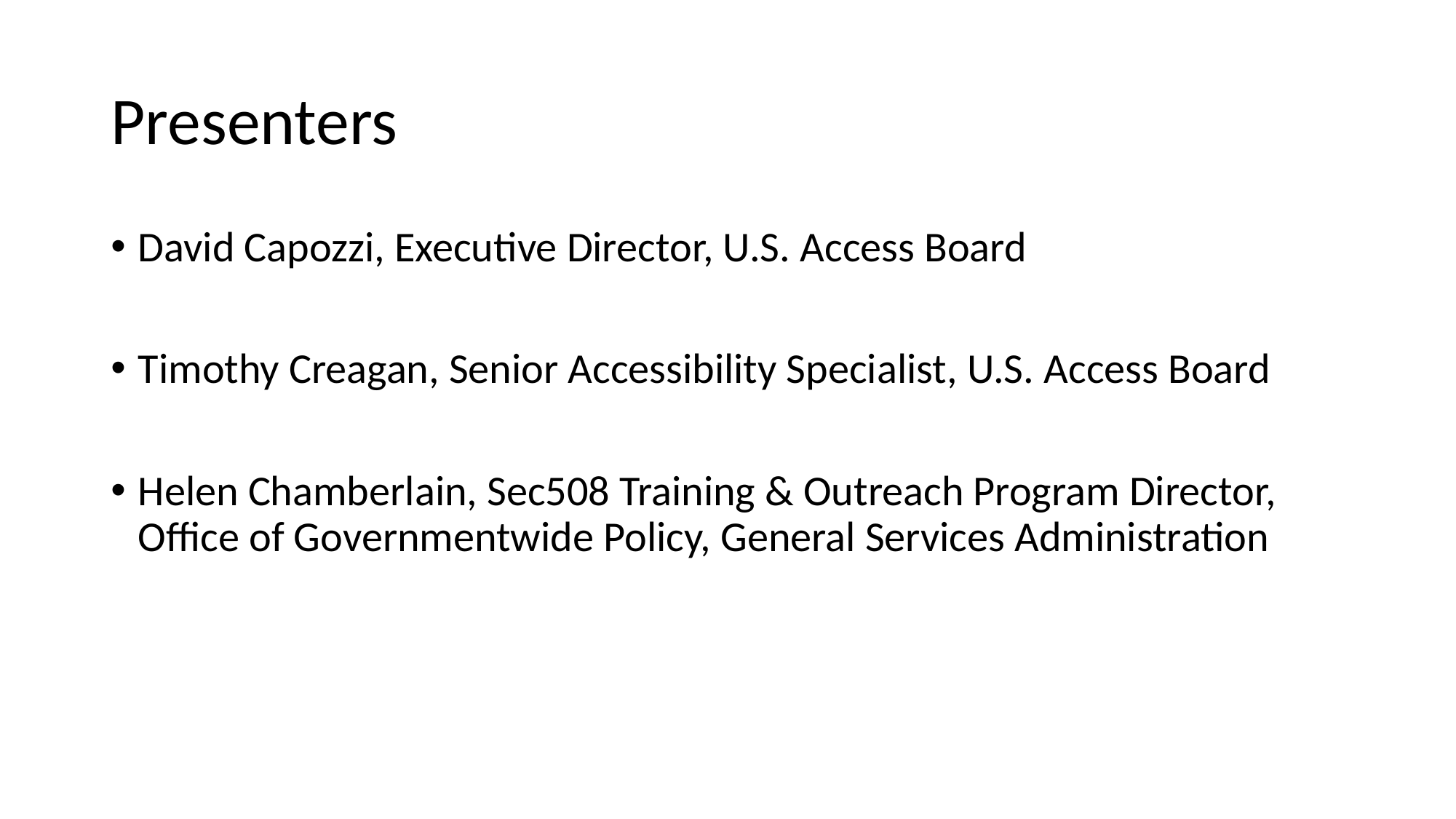

# Presenters
David Capozzi, Executive Director, U.S. Access Board

Timothy Creagan, Senior Accessibility Specialist, U.S. Access Board

Helen Chamberlain, Sec508 Training & Outreach Program Director, Office of Governmentwide Policy, General Services Administration